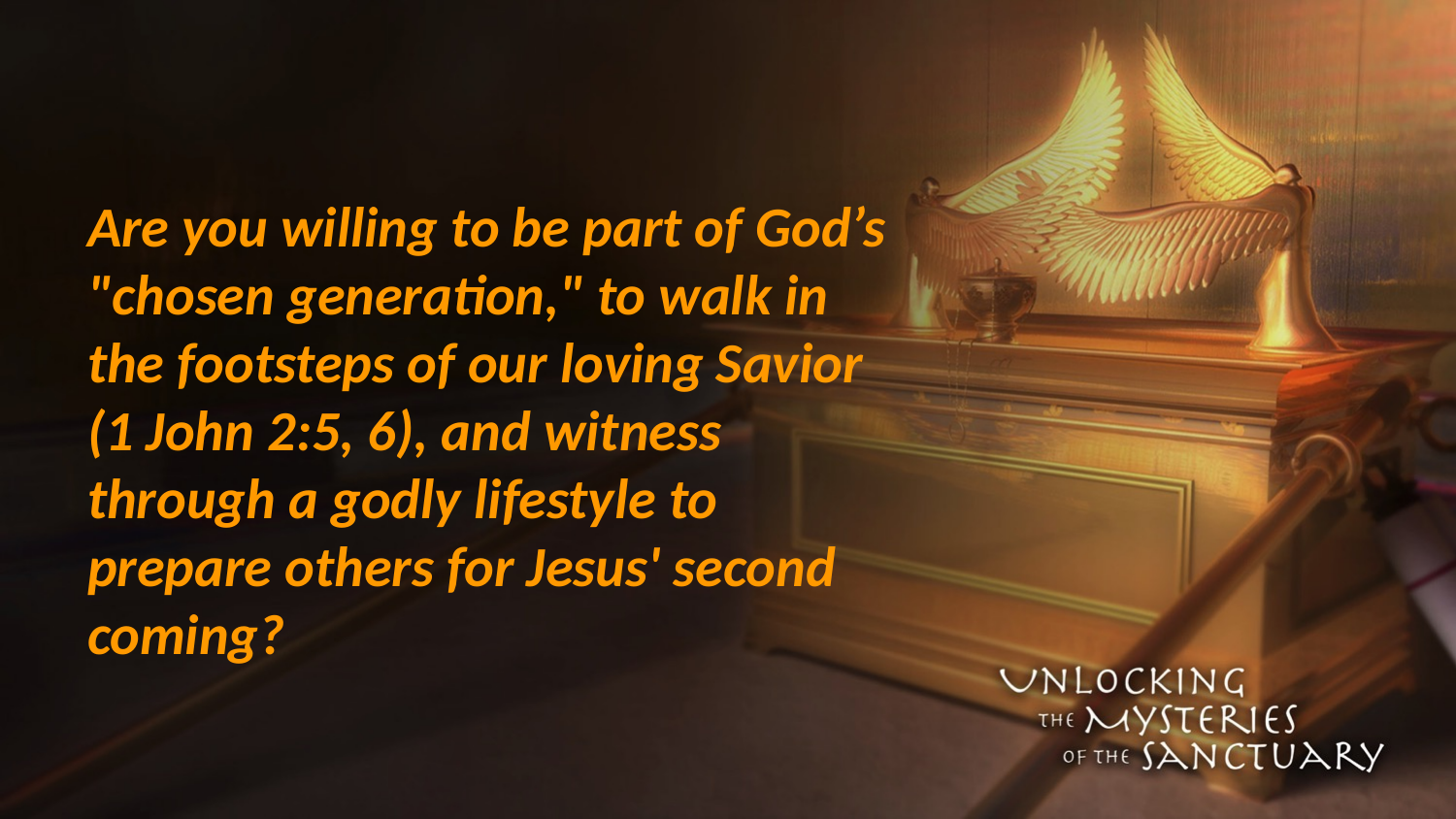

#
Are you willing to be part of God’s "chosen generation," to walk in the footsteps of our loving Savior (1 John 2:5, 6), and witness through a godly lifestyle to prepare others for Jesus' second coming?